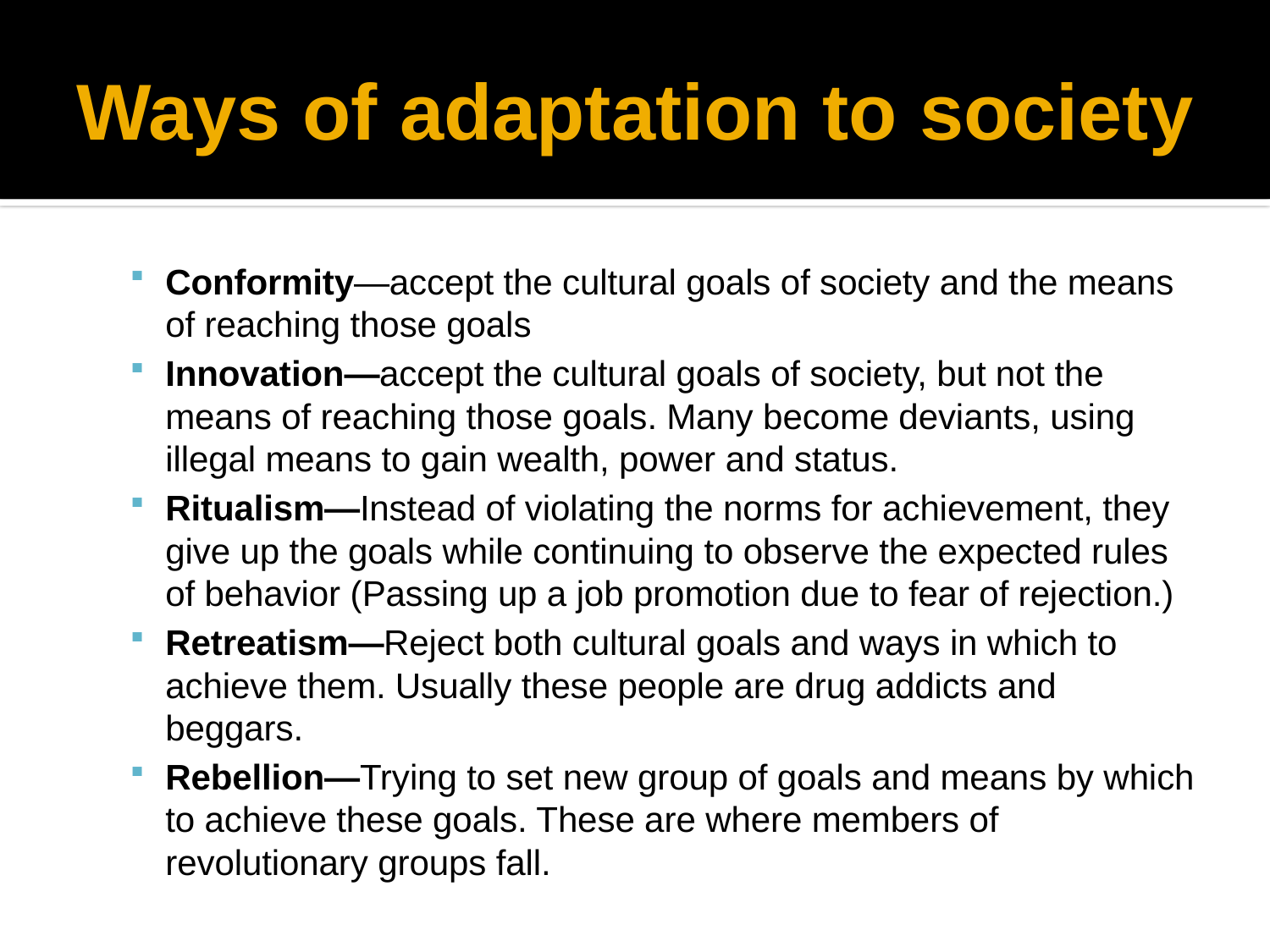

# Ways of adaptation to society
Conformity—accept the cultural goals of society and the means of reaching those goals
Innovation—accept the cultural goals of society, but not the means of reaching those goals. Many become deviants, using illegal means to gain wealth, power and status.
Ritualism—Instead of violating the norms for achievement, they give up the goals while continuing to observe the expected rules of behavior (Passing up a job promotion due to fear of rejection.)
Retreatism—Reject both cultural goals and ways in which to achieve them. Usually these people are drug addicts and beggars.
Rebellion—Trying to set new group of goals and means by which to achieve these goals. These are where members of revolutionary groups fall.